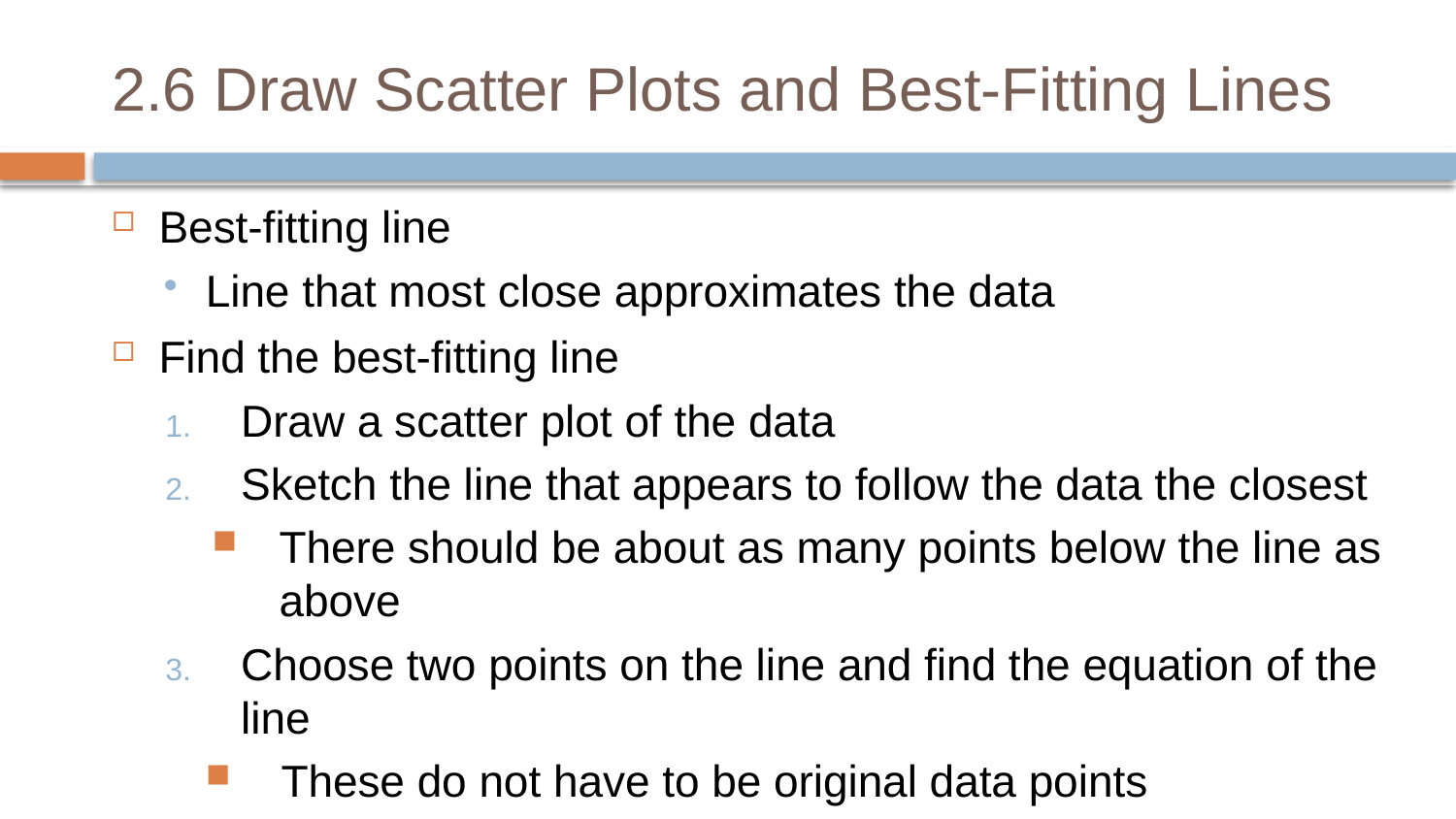

# 2.6 Draw Scatter Plots and Best-Fitting Lines
Best-fitting line
Line that most close approximates the data
Find the best-fitting line
Draw a scatter plot of the data
Sketch the line that appears to follow the data the closest
There should be about as many points below the line as above
Choose two points on the line and find the equation of the line
These do not have to be original data points